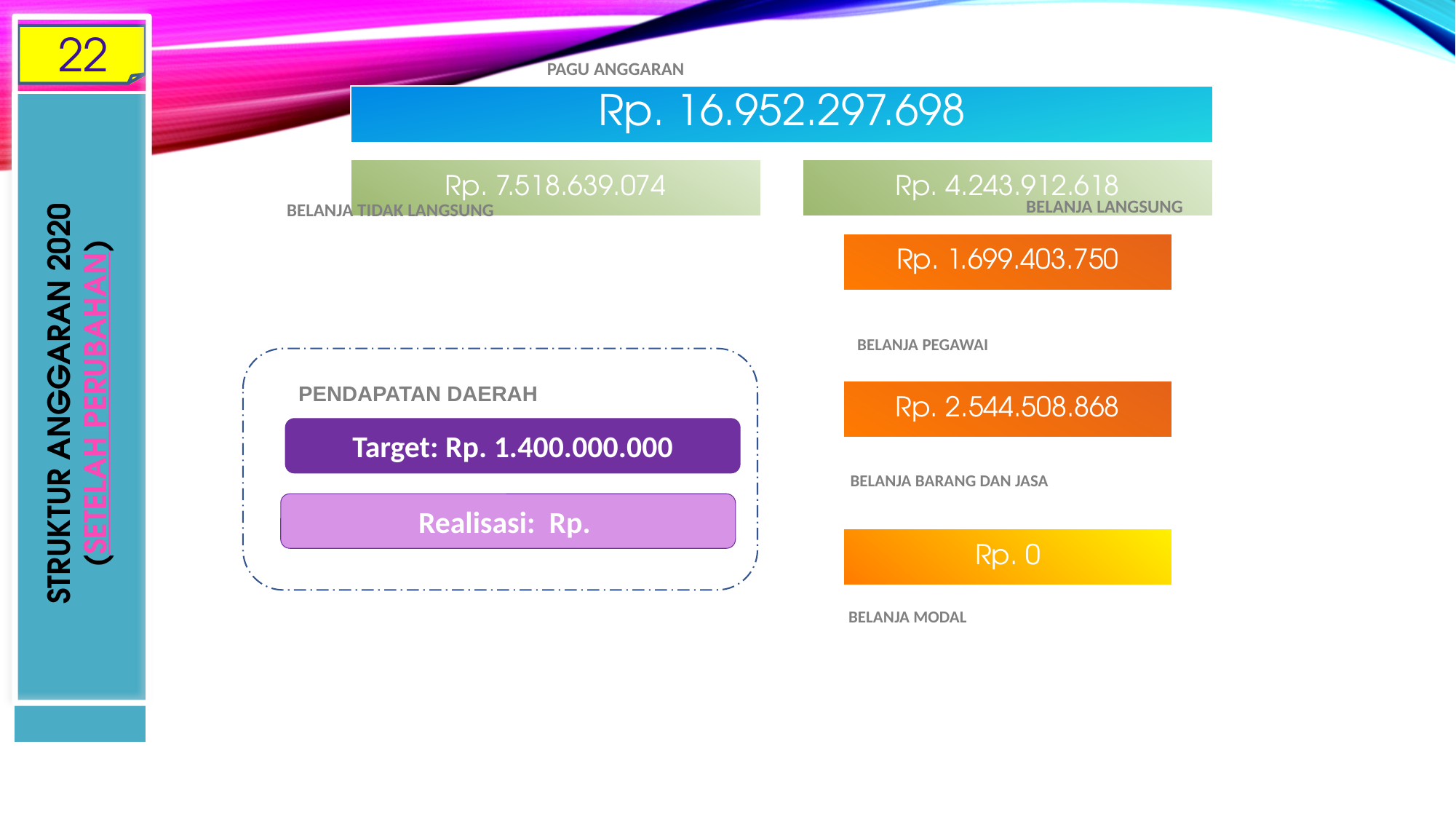

22
PAGU ANGGARAN
Rp. 16.952.297.698
Rp. 7.518.639.074
Rp. 4.243.912.618
Rp. 1.699.403.750
Rp. 2.544.508.868
Rp. 0

STRUKTUR ANGGARAN 2020
(SETELAH PERUBAHAN)
BELANJA LANGSUNG
BELANJA TIDAK LANGSUNG
BELANJA PEGAWAI

PENDAPATAN DAERAH
Target: Rp. 1.400.000.000
BELANJA BARANG DAN JASA
Realisasi:  Rp.
BELANJA MODAL